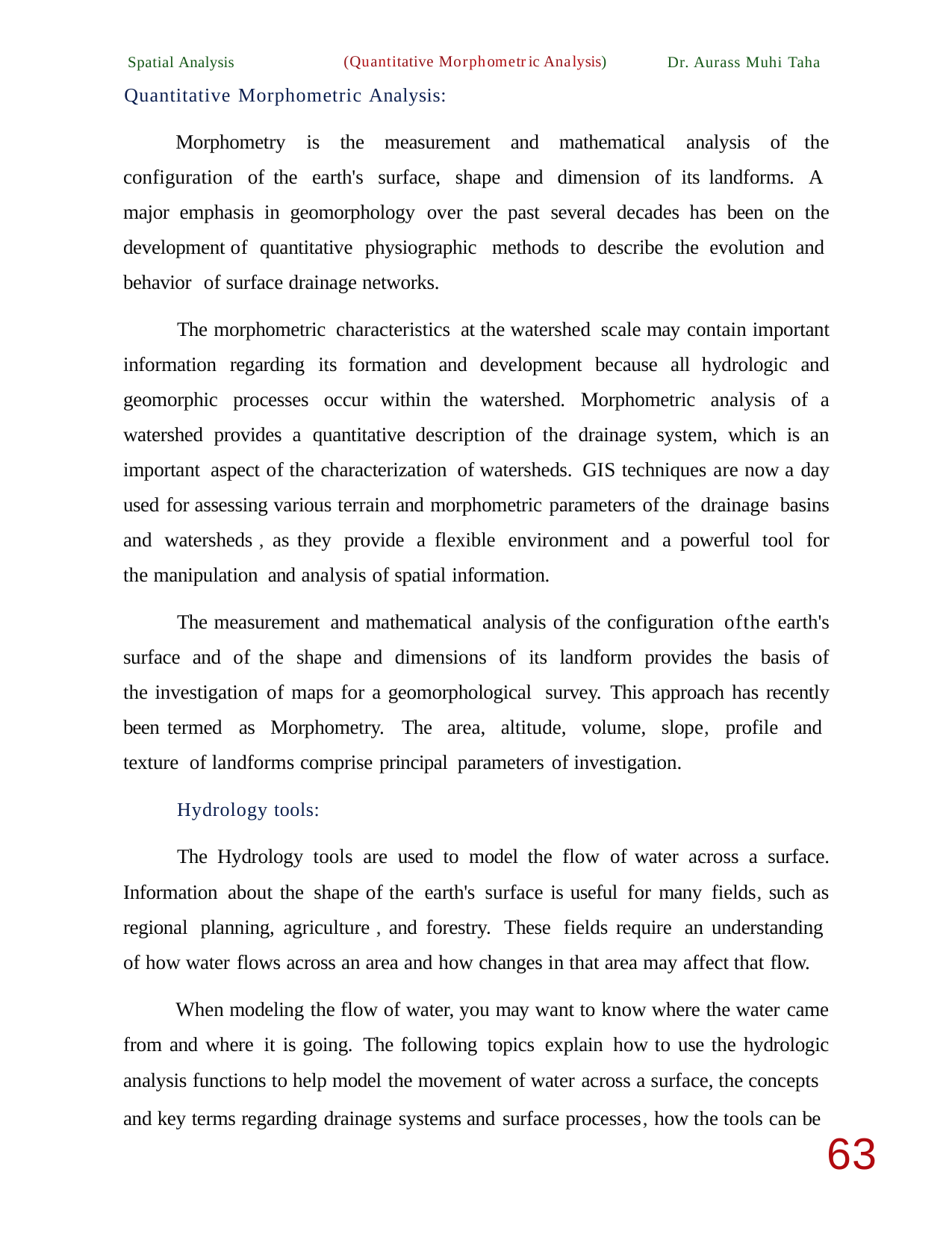

(Quantitative Morphometric Analysis)
Spatial Analysis
Dr. Aurass Muhi Taha
Quantitative Morphometric Analysis:

Morphometry    is    the    measurement    and    mathematical    analysis    of   the configuration  of the  earth's  surface,  shape  and  dimension  of its landforms.  A  major emphasis in geomorphology over the past several decades has been on the development of  quantitative  physiographic   methods  to  describe  the  evolution  and  behavior  of surface drainage networks.

The morphometric  characteristics  at the watershed  scale may contain important information  regarding  its  formation  and  development  because  all  hydrologic  and geomorphic   processes   occur  within  the  watershed.   Morphometric   analysis   of  a watershed  provides  a  quantitative  description  of  the  drainage  system,  which  is  an important  aspect of the characterization  of watersheds.  GIS techniques are now a day used for assessing various terrain and morphometric parameters of the  drainage  basins and  watersheds , as they  provide  a flexible  environment  and  a powerful  tool  for the manipulation  and analysis of spatial information.

The measurement  and mathematical  analysis of the configuration  ofthe earth's surface  and  of the  shape  and  dimensions  of  its  landform  provides  the  basis  of the investigation of maps for a geomorphological  survey. This approach has recently been termed  as  Morphometry.  The  area,  altitude,  volume,  slope,  profile  and  texture  of landforms comprise principal  parameters of investigation.

Hydrology tools:

The  Hydrology  tools  are  used  to  model  the  flow  of water  across  a  surface. Information  about the  shape of the  earth's  surface is useful  for many  fields, such as regional  planning, agriculture , and forestry.  These  fields require  an understanding  of how water flows across an area and how changes in that area may affect that flow.

When modeling the flow of water, you may want to know where the water came from and where  it is going.  The following  topics  explain  how to use the hydrologic analysis functions to help model the movement of water across a surface, the concepts
and key terms regarding drainage systems and surface processes, how the tools can be
63